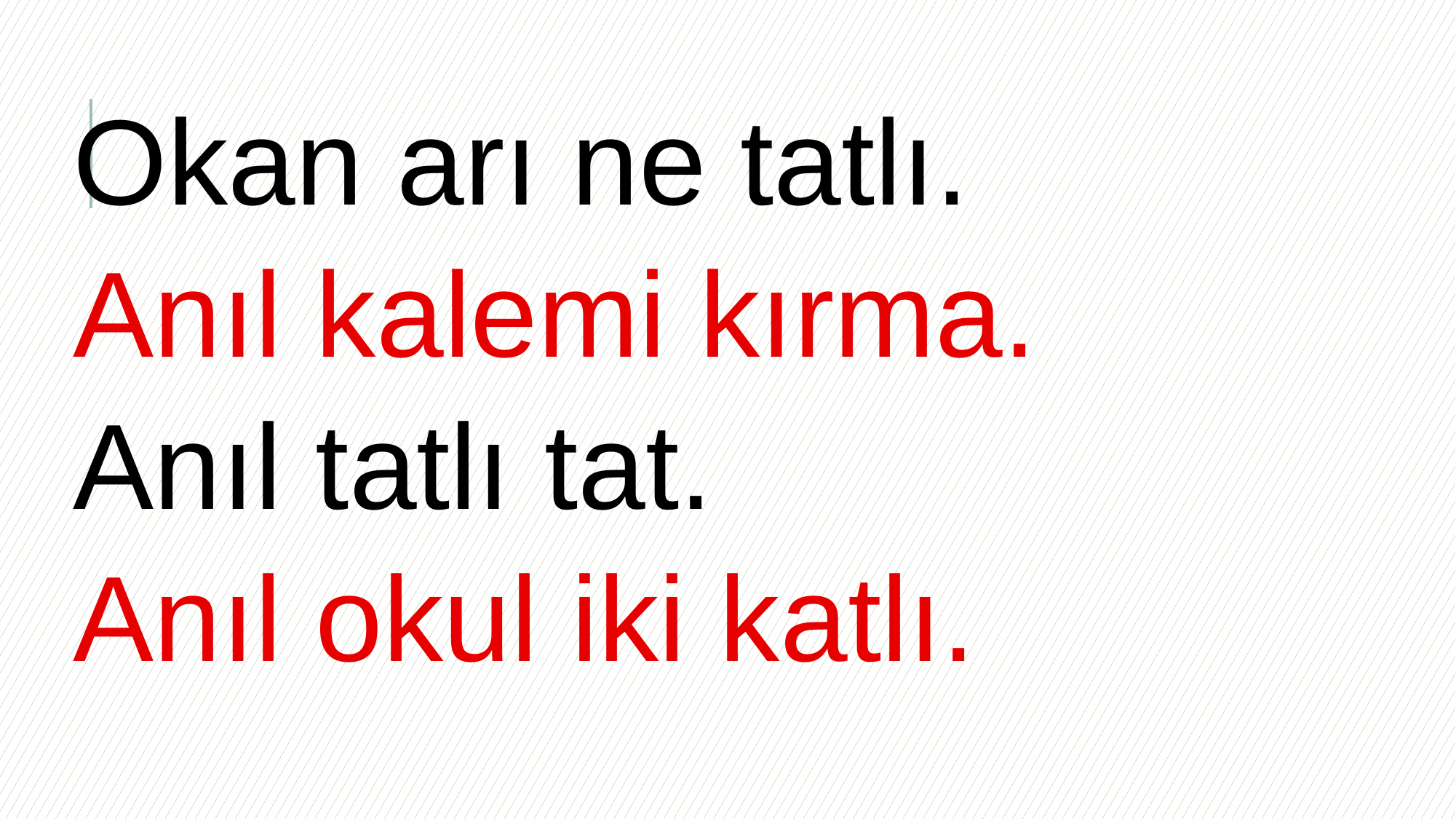

Okan arı ne tatlı.
Anıl kalemi kırma.
Anıl tatlı tat.
Anıl okul iki katlı.